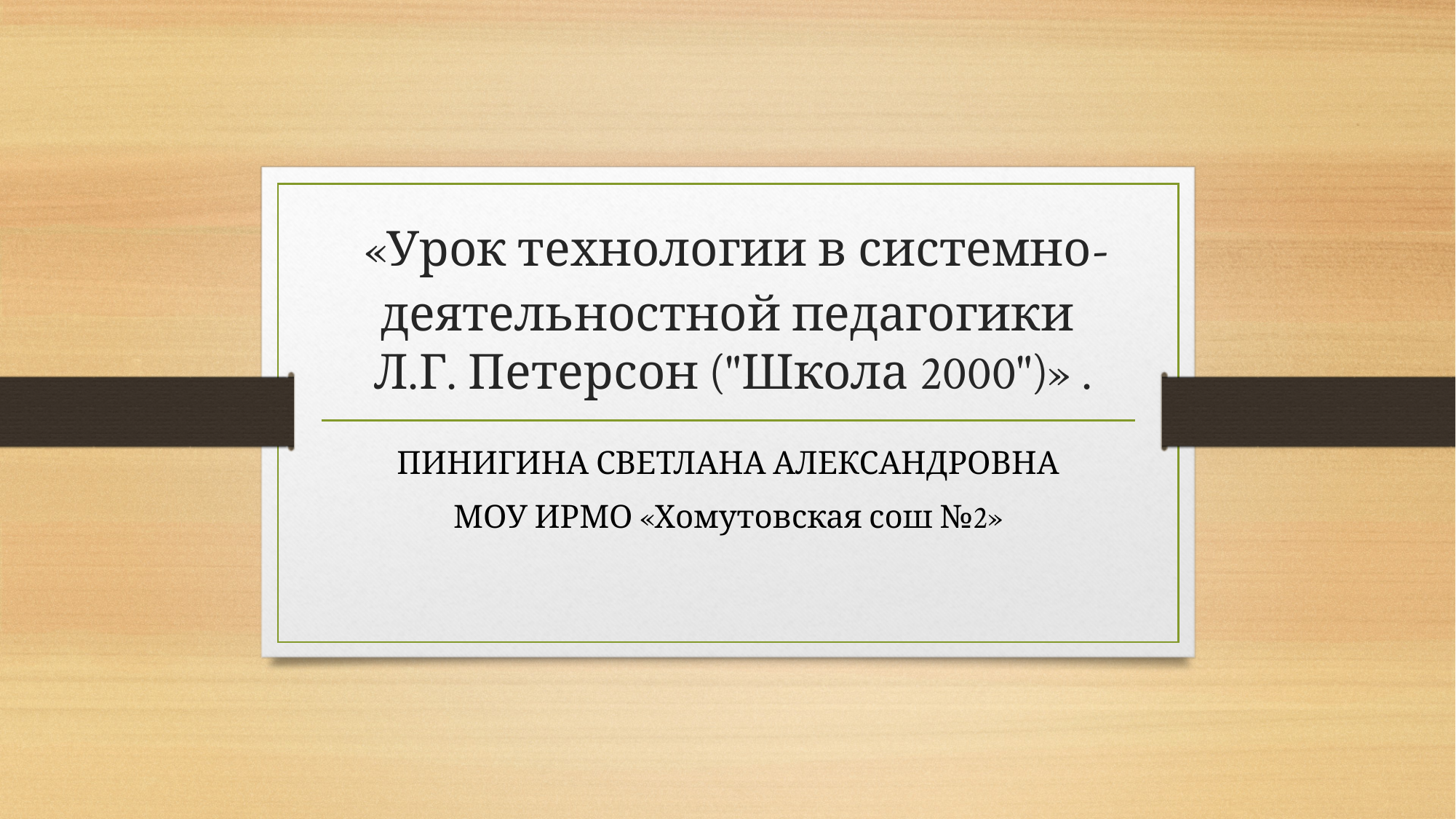

# «Урок технологии в системно-деятельностной педагогики Л.Г. Петерсон ("Школа 2000")» .
ПИНИГИНА СВЕТЛАНА АЛЕКСАНДРОВНА
МОУ ИРМО «Хомутовская сош №2»